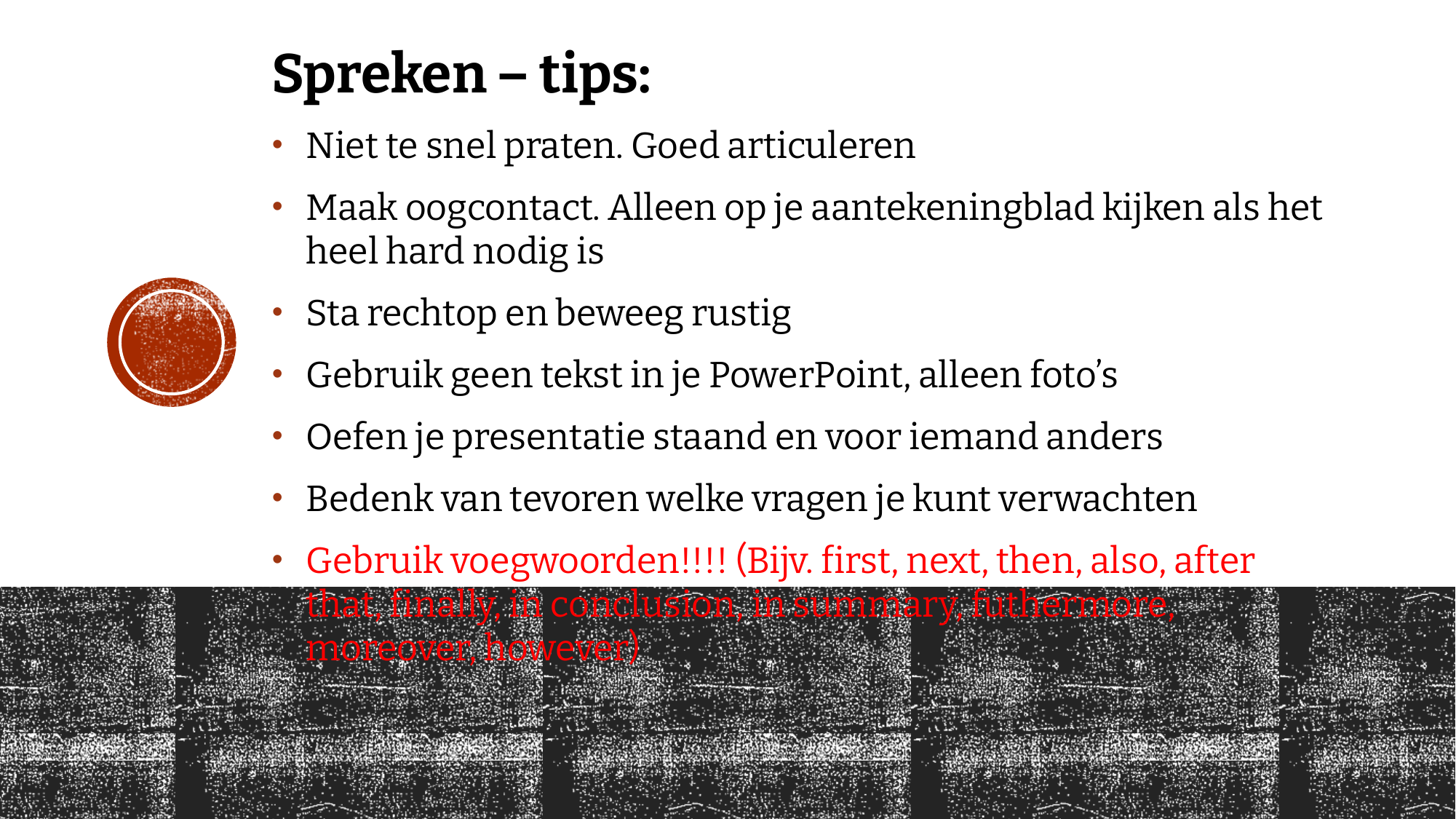

Spreken – tips:
Niet te snel praten. Goed articuleren
Maak oogcontact. Alleen op je aantekeningblad kijken als het heel hard nodig is
Sta rechtop en beweeg rustig
Gebruik geen tekst in je PowerPoint, alleen foto’s
Oefen je presentatie staand en voor iemand anders
Bedenk van tevoren welke vragen je kunt verwachten
Gebruik voegwoorden!!!! (Bijv. first, next, then, also, after that, finally, in conclusion, in summary, futhermore, moreover, however)